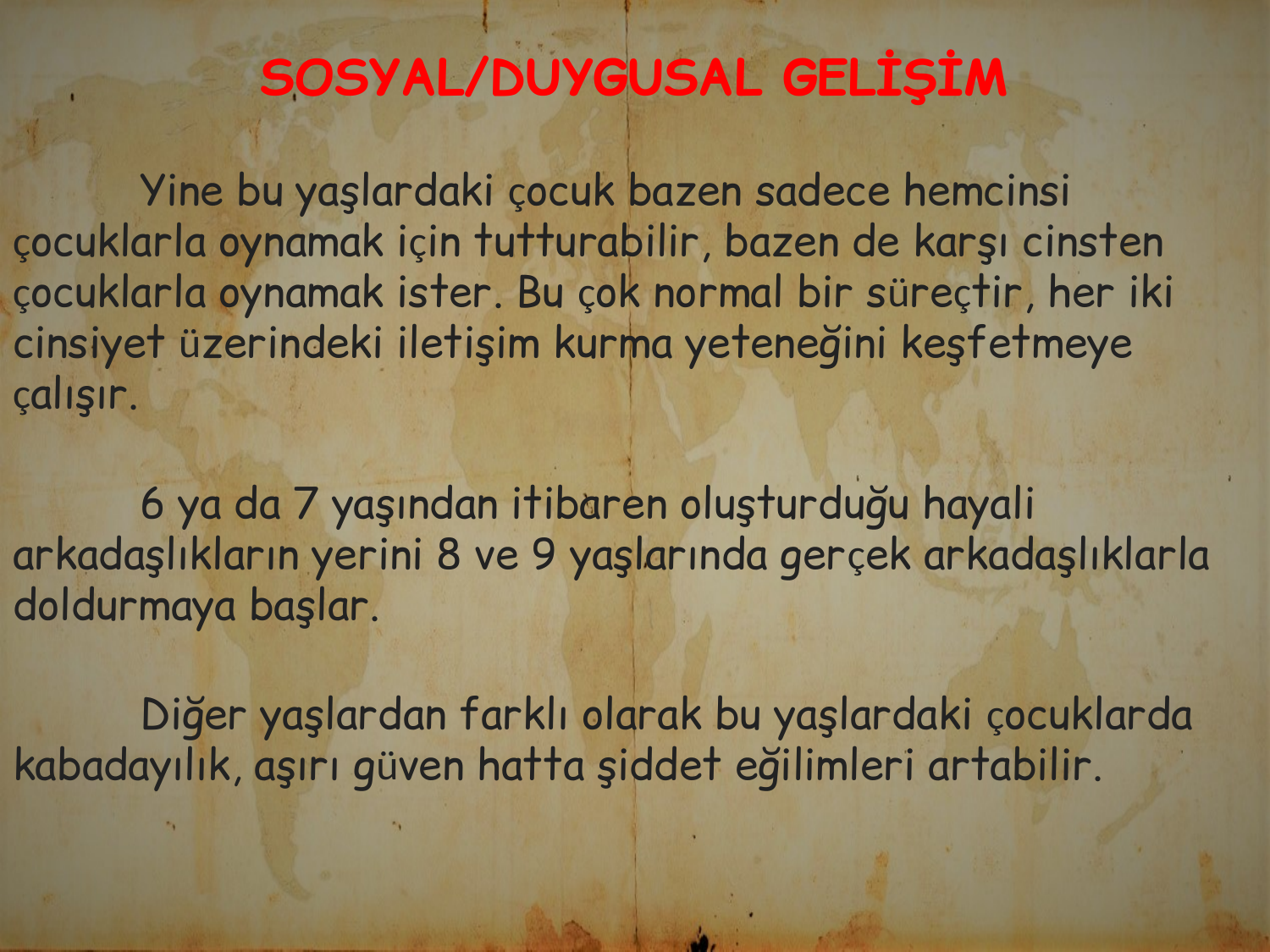

# Sosyal/Duygusal Gelişim
	Yine bu yaşlardaki çocuk bazen sadece hemcinsi çocuklarla oynamak için tutturabilir, bazen de karşı cinsten çocuklarla oynamak ister. Bu çok normal bir süreçtir, her iki cinsiyet üzerindeki iletişim kurma yeteneğini keşfetmeye çalışır.

	6 ya da 7 yaşından itibaren oluşturduğu hayali arkadaşlıkların yerini 8 ve 9 yaşlarında gerçek arkadaşlıklarla doldurmaya başlar.

	Diğer yaşlardan farklı olarak bu yaşlardaki çocuklarda kabadayılık, aşırı güven hatta şiddet eğilimleri artabilir.